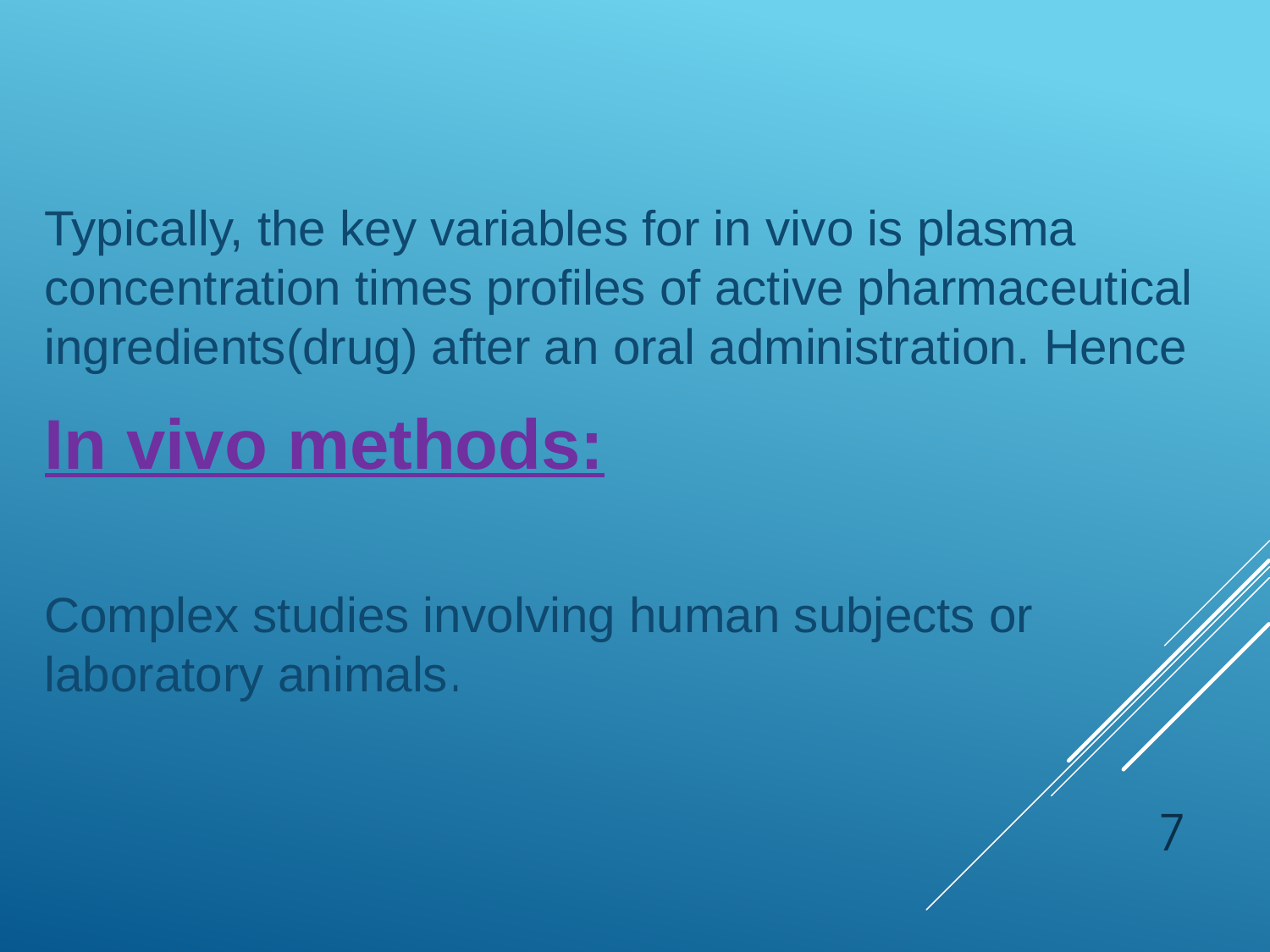

Typically, the key variables for in vivo is plasma concentration times profiles of active pharmaceutical ingredients(drug) after an oral administration. Hence
In vivo methods:

Complex studies involving human subjects or laboratory animals.

7